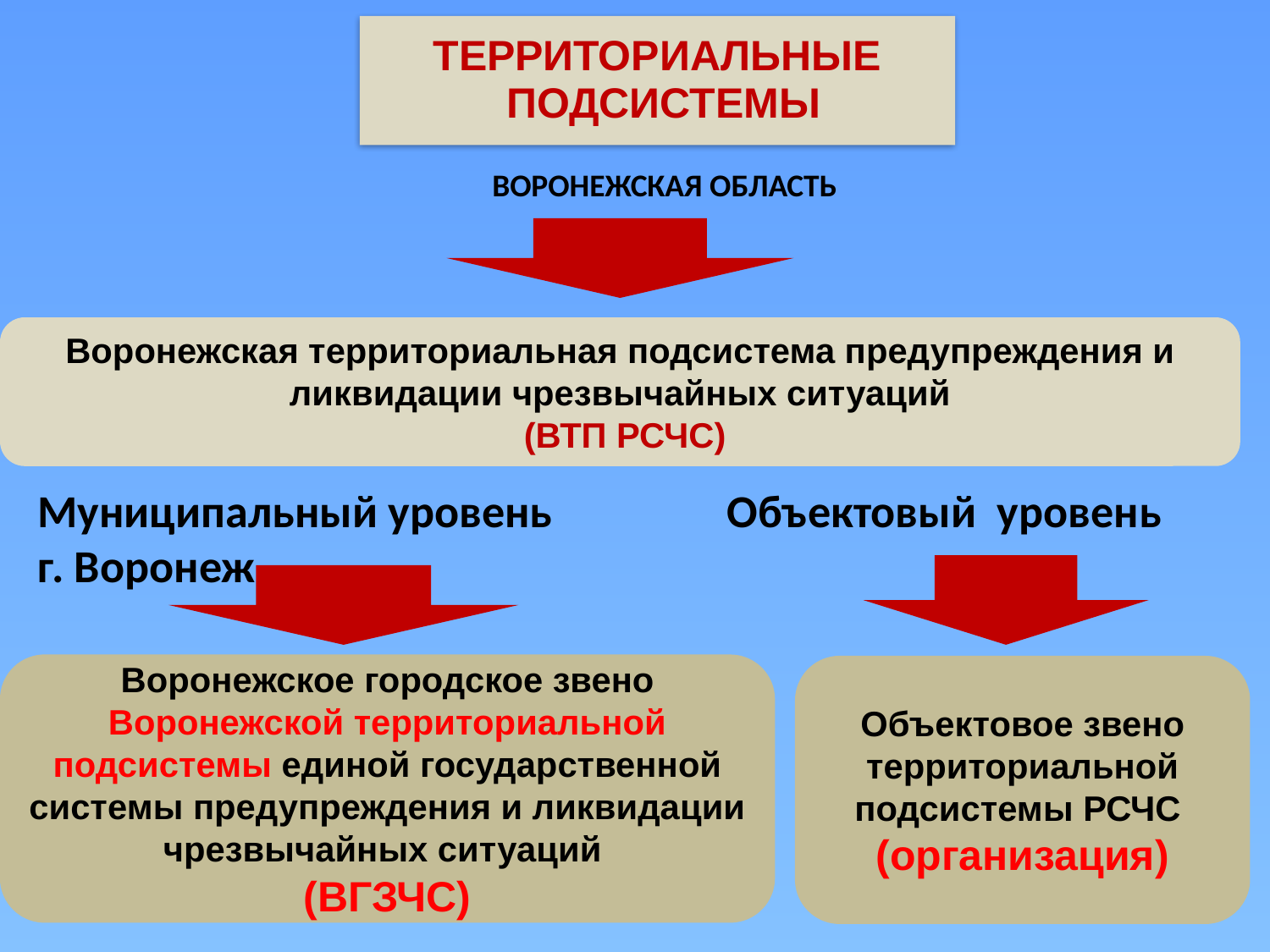

ТЕРРИТОРИАЛЬНЫЕ
 ПОДСИСТЕМЫ
ВОРОНЕЖСКАЯ ОБЛАСТЬ

Воронежская территориальная подсистема предупреждения и ликвидации чрезвычайных ситуаций
 (ВТП РСЧС)

Муниципальный уровень
г. Воронеж
Объектовый  уровень

Воронежское городское звено Воронежской территориальной подсистемы единой государственной системы предупреждения и ликвидации чрезвычайных ситуаций
(ВГЗЧС)
Объектовое звено территориальной подсистемы РСЧС
(организация)